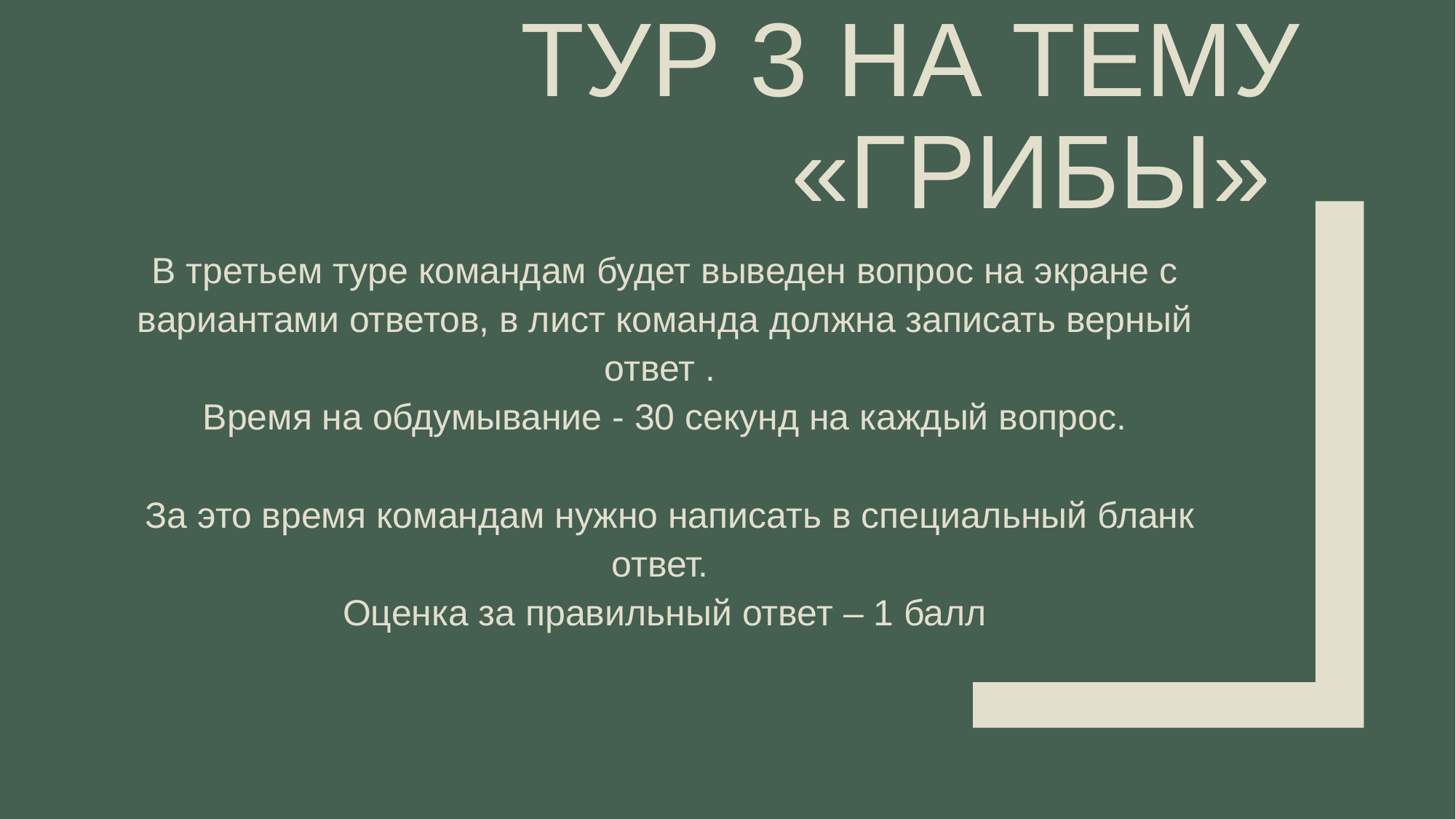

# Тур 3 на тему «ГРИБЫ»
В третьем туре командам будет выведен вопрос на экране с вариантами ответов, в лист команда должна записать верный ответ .
Время на обдумывание - 30 секунд на каждый вопрос.

 За это время командам нужно написать в специальный бланк ответ.
Оценка за правильный ответ – 1 балл